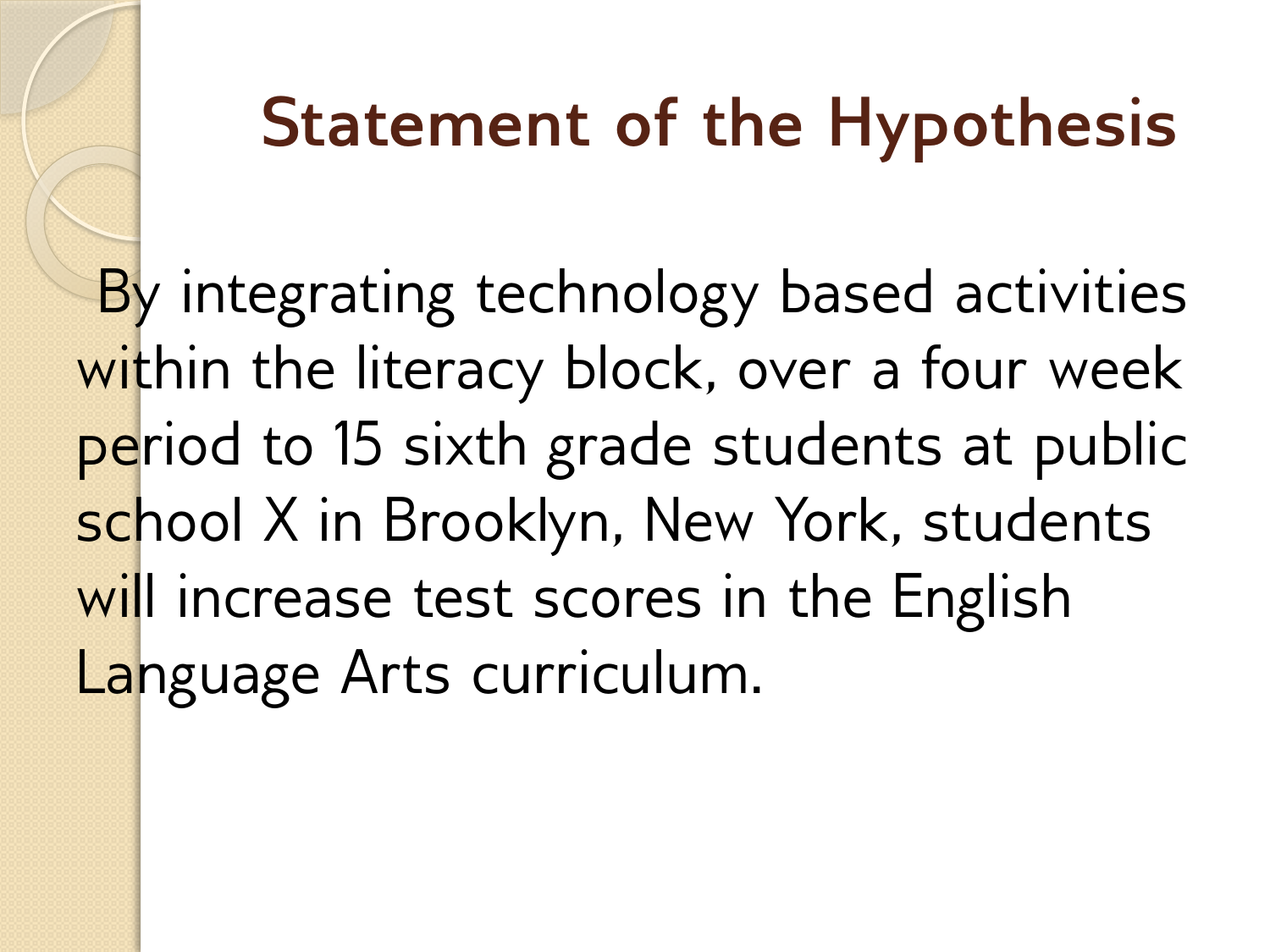

# Statement of the Hypothesis
 By integrating technology based activities within the literacy block, over a four week period to 15 sixth grade students at public school X in Brooklyn, New York, students will increase test scores in the English Language Arts curriculum.